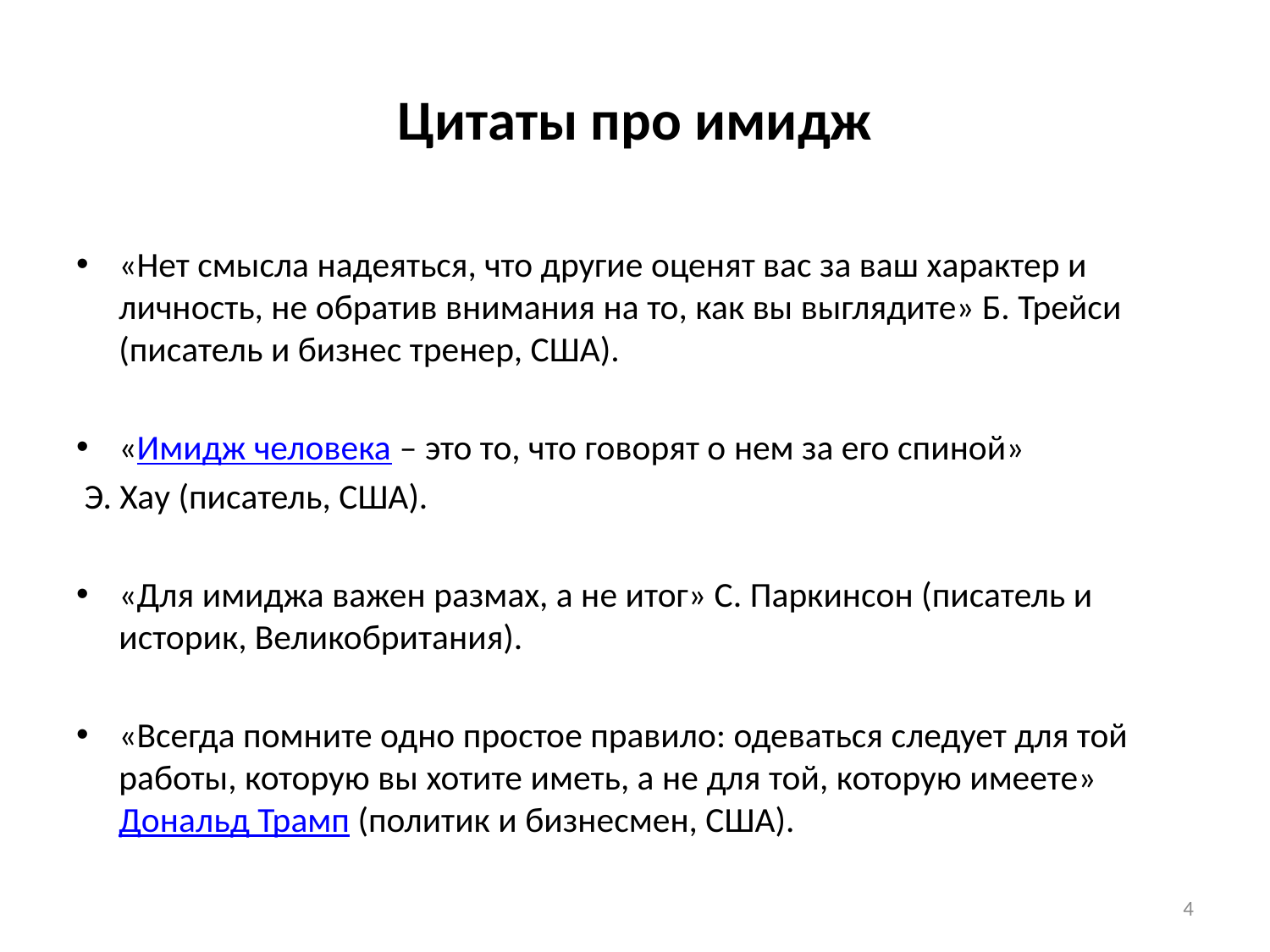

# Цитаты про имидж
«Нет смысла надеяться, что другие оценят вас за ваш характер и личность, не обратив внимания на то, как вы выглядите» Б. Трейси (писатель и бизнес тренер, США).

«Имидж человека – это то, что говорят о нем за его спиной»
 Э. Хау (писатель, США).

«Для имиджа важен размах, а не итог» С. Паркинсон (писатель и историк, Великобритания).

«Всегда помните одно простое правило: одеваться следует для той работы, которую вы хотите иметь, а не для той, которую имеете» Дональд Трамп (политик и бизнесмен, США).

4